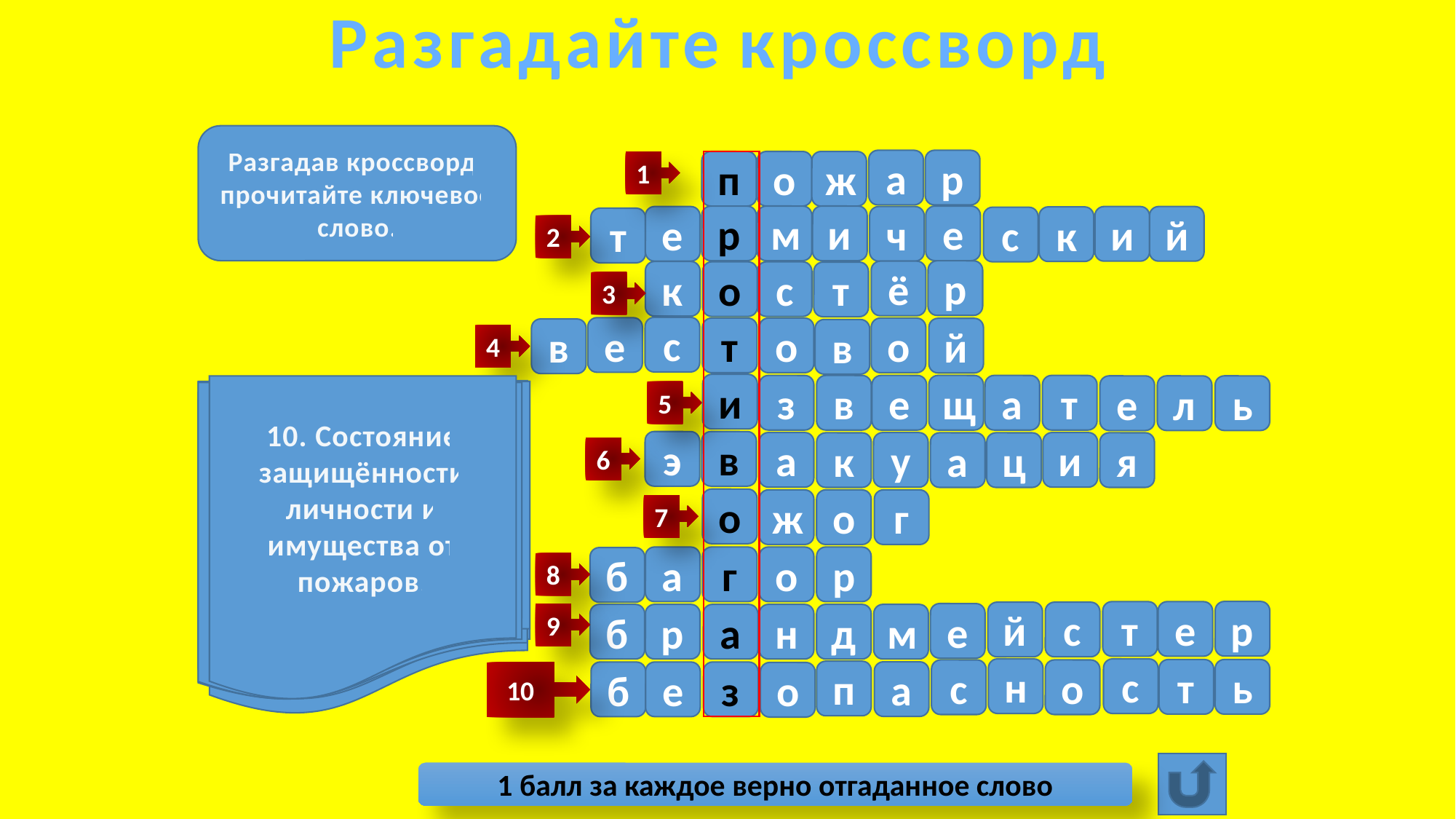

Разгадайте кроссворд
Разгадав кроссворд, прочитайте ключевое слово.
а
р
п

о
1
ж
м
и
е
р
е
ч
и
й
к
с
т
2
р
ё
к
о
с
т
3
с
е
т
о
о
й
в
в
4
и
з
в
е
щ
а
т
10. Состояние защищённости личности и имущества от пожаров.
е
л
ь
4.Как назывался боец, который в далёком прошлом скакал впереди пожарного обоза?
5.Техническое средство, предназначенное для формирования сигнала о пожаре.
5
7. Повреждение тканей тела из-за высокой температуры.
8. Металлический шест с крюком и остриём.
9. Как назывался начальник пожарной команды в XIX в.?
1. Огонь, вышедший из под контроля человека.
3. С помощью него можно подать сигнал бедствия.
6. Экстренный выход из горящего здания.
2. Ожог, вызванный пламенем.
э
в
а
и
у
к
а
ц
я
6
о
ж
о
г
7
а
г
о
р
б
8
р
т
е
й
с
9
е
б
р
а
н
д
м
н
с
т
ь
с
о
п
а
б
е
з
10
о

1 балл за каждое верно отгаданное слово